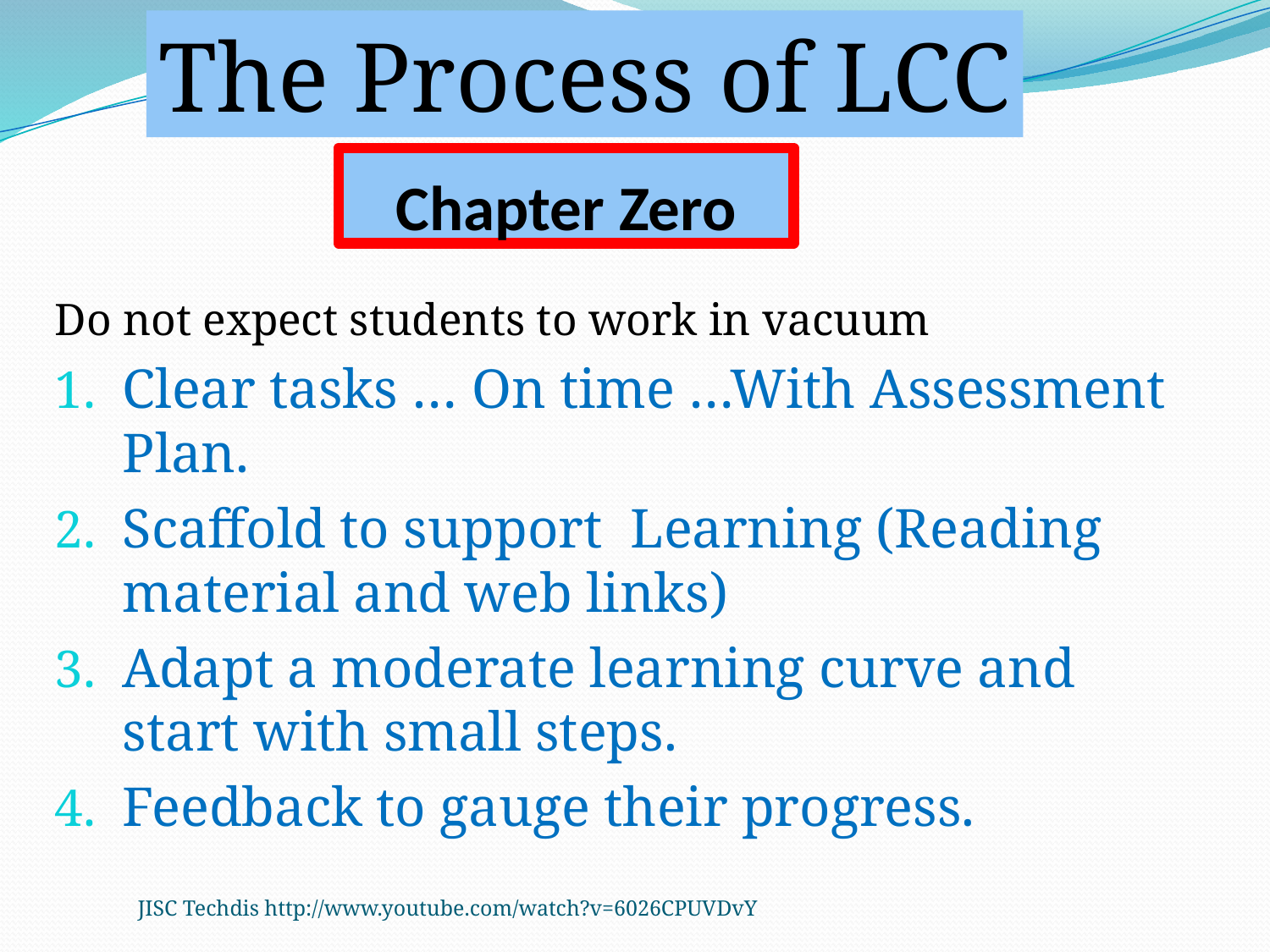

The Process of LCC
# Chapter Zero
Do not expect students to work in vacuum
Clear tasks … On time …With Assessment Plan.
Scaffold to support  Learning (Reading material and web links)
Adapt a moderate learning curve and start with small steps.
Feedback to gauge their progress.

JISC Techdis http://www.youtube.com/watch?v=6026CPUVDvY